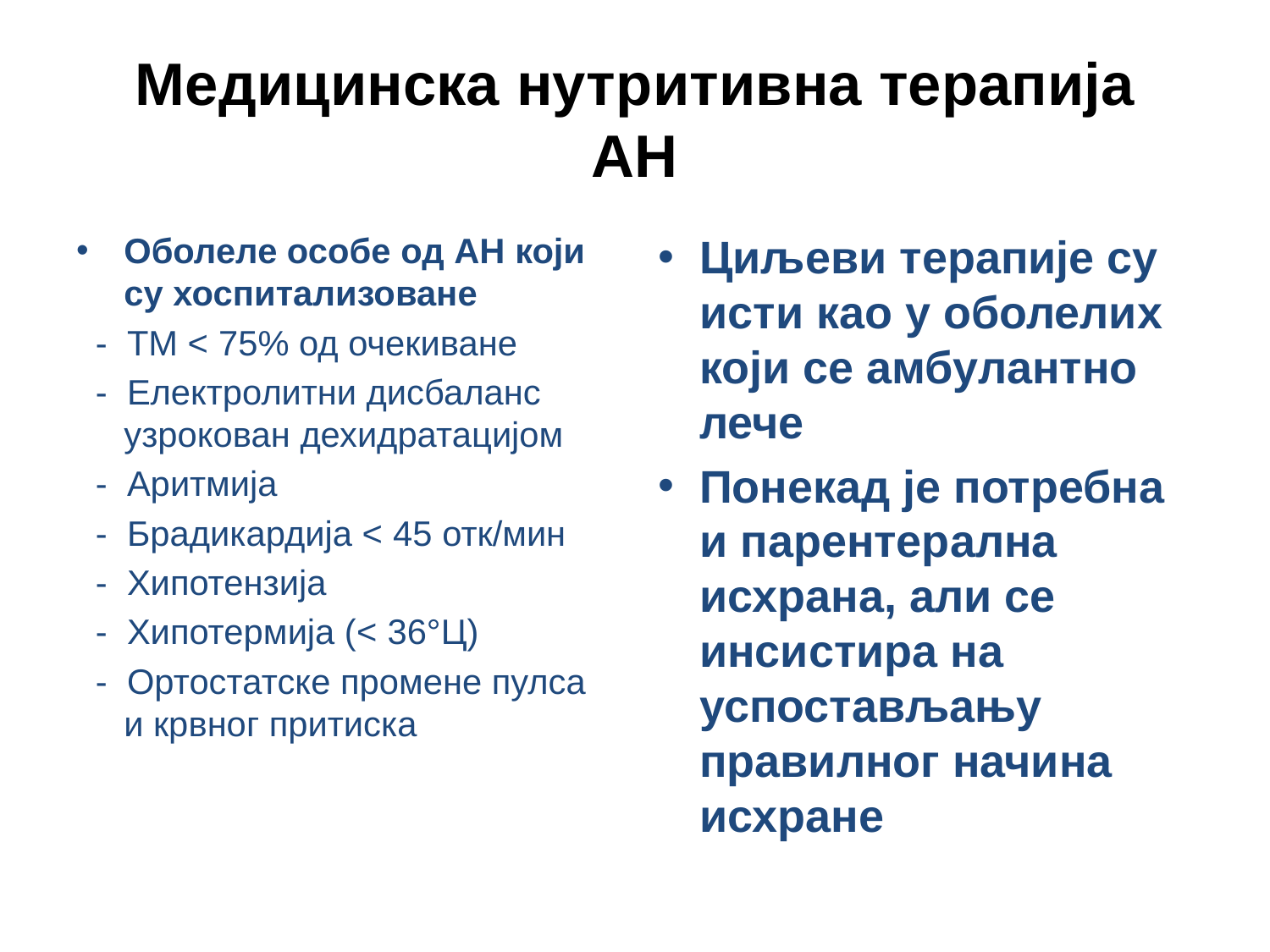

# Медицинска нутритивна терапија АН
Оболеле особе од АН који су хоспитализоване
  -  ТМ < 75% од очекиване
  -  Електролитни дисбаланс узрокован дехидратацијом
  -  Аритмија
  -  Брадикардија < 45 отк/мин
  -  Хипотензија
  -  Хипотермија (< 36°Ц)
  -  Ортостатске промене пулса и крвног притиска
Циљеви терапије су исти као у оболелих који се амбулантно лече
Понекад је потребна и парентерална исхрана, али се инсистира на успостављању правилног начина исхране